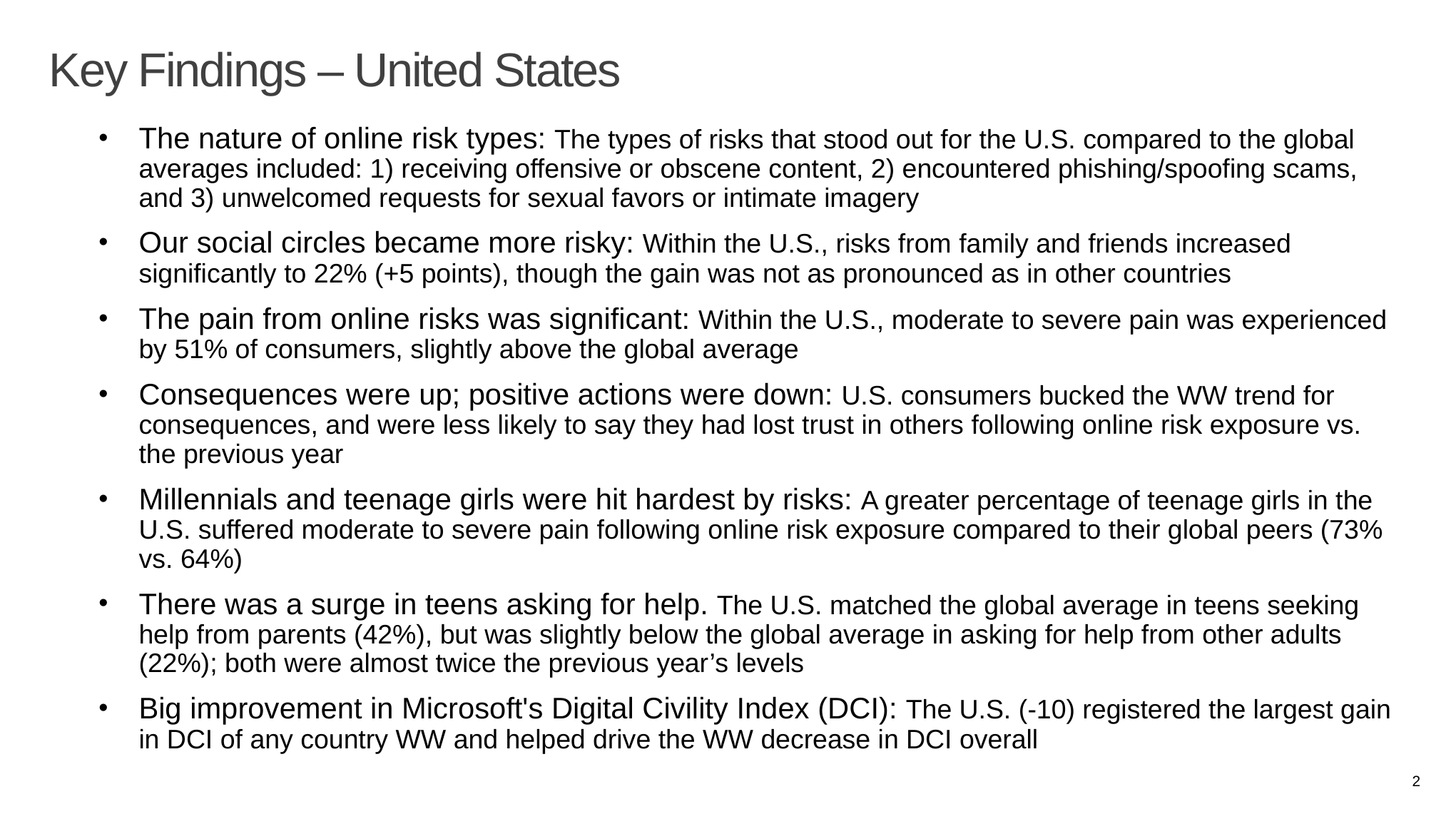

# Key Findings – United States
The nature of online risk types: The types of risks that stood out for the U.S. compared to the global averages included: 1) receiving offensive or obscene content, 2) encountered phishing/spoofing scams, and 3) unwelcomed requests for sexual favors or intimate imagery
Our social circles became more risky: Within the U.S., risks from family and friends increased significantly to 22% (+5 points), though the gain was not as pronounced as in other countries
The pain from online risks was significant: Within the U.S., moderate to severe pain was experienced by 51% of consumers, slightly above the global average
Consequences were up; positive actions were down: U.S. consumers bucked the WW trend for consequences, and were less likely to say they had lost trust in others following online risk exposure vs. the previous year
Millennials and teenage girls were hit hardest by risks: A greater percentage of teenage girls in the U.S. suffered moderate to severe pain following online risk exposure compared to their global peers (73% vs. 64%)
There was a surge in teens asking for help. The U.S. matched the global average in teens seeking help from parents (42%), but was slightly below the global average in asking for help from other adults (22%); both were almost twice the previous year’s levels
Big improvement in Microsoft's Digital Civility Index (DCI): The U.S. (-10) registered the largest gain in DCI of any country WW and helped drive the WW decrease in DCI overall

2